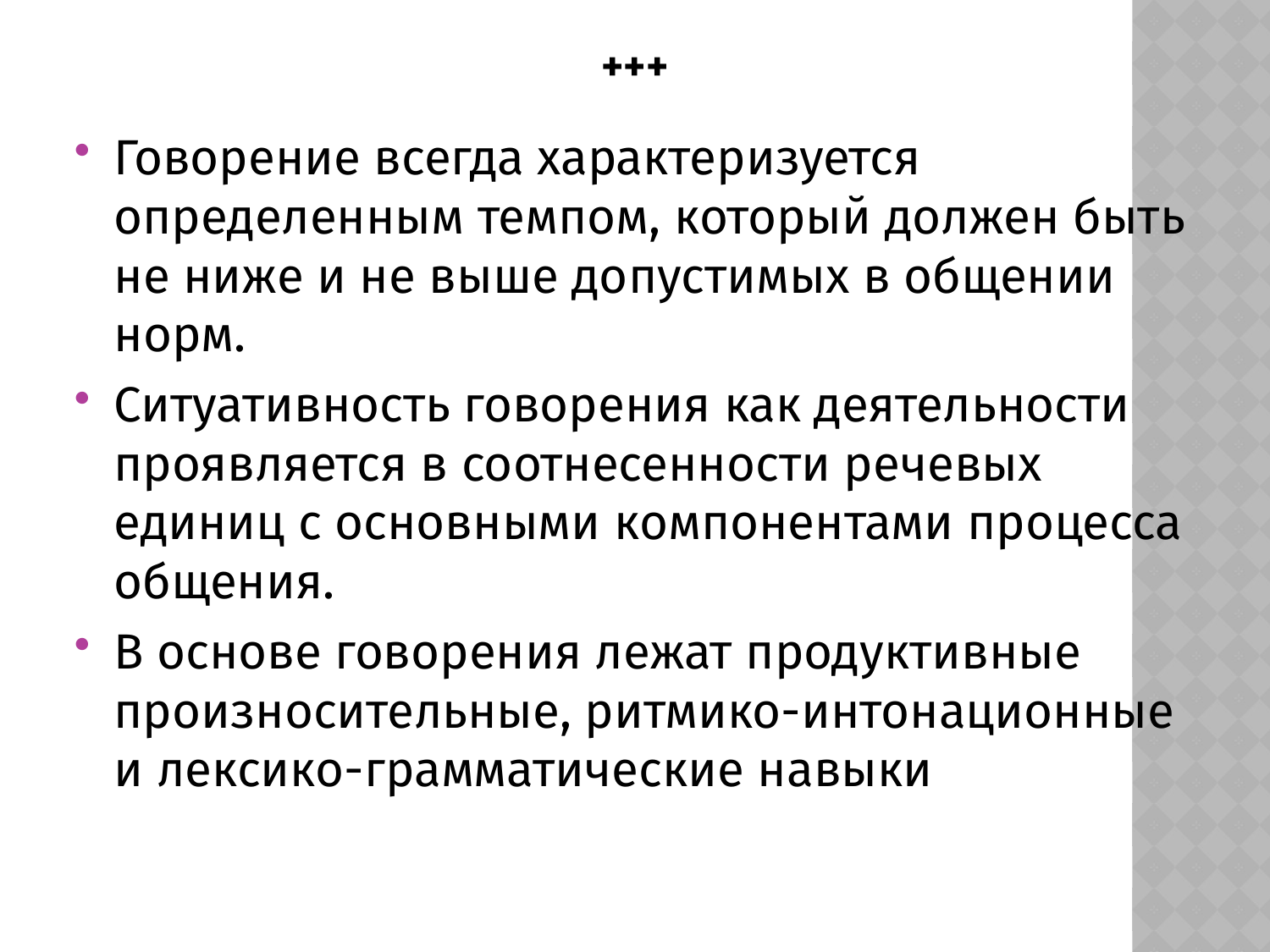

# +++
Говорение всегда характеризуется определенным темпом, который должен быть не ниже и не выше допустимых в общении норм.
Ситуативность говорения как деятельности проявляется в соотнесенности речевых единиц с основными компонентами процесса общения.
В основе говорения лежат продуктивные произносительные, ритмико-интонационные и лексико-грамматические навыки